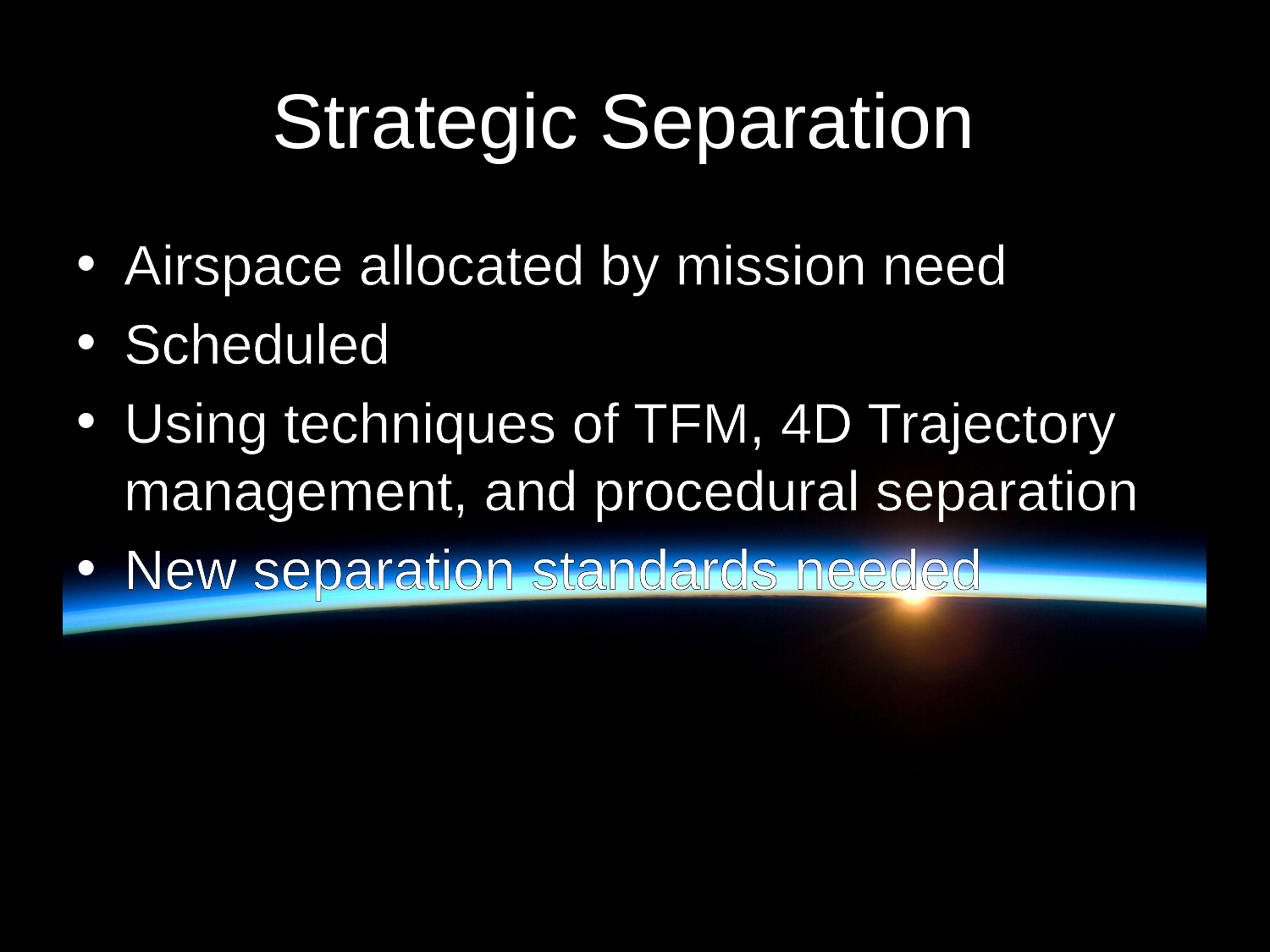

# Strategic Separation
Airspace allocated by mission need
Scheduled
Using techniques of TFM, 4D Trajectory management, and procedural separation
New separation standards needed